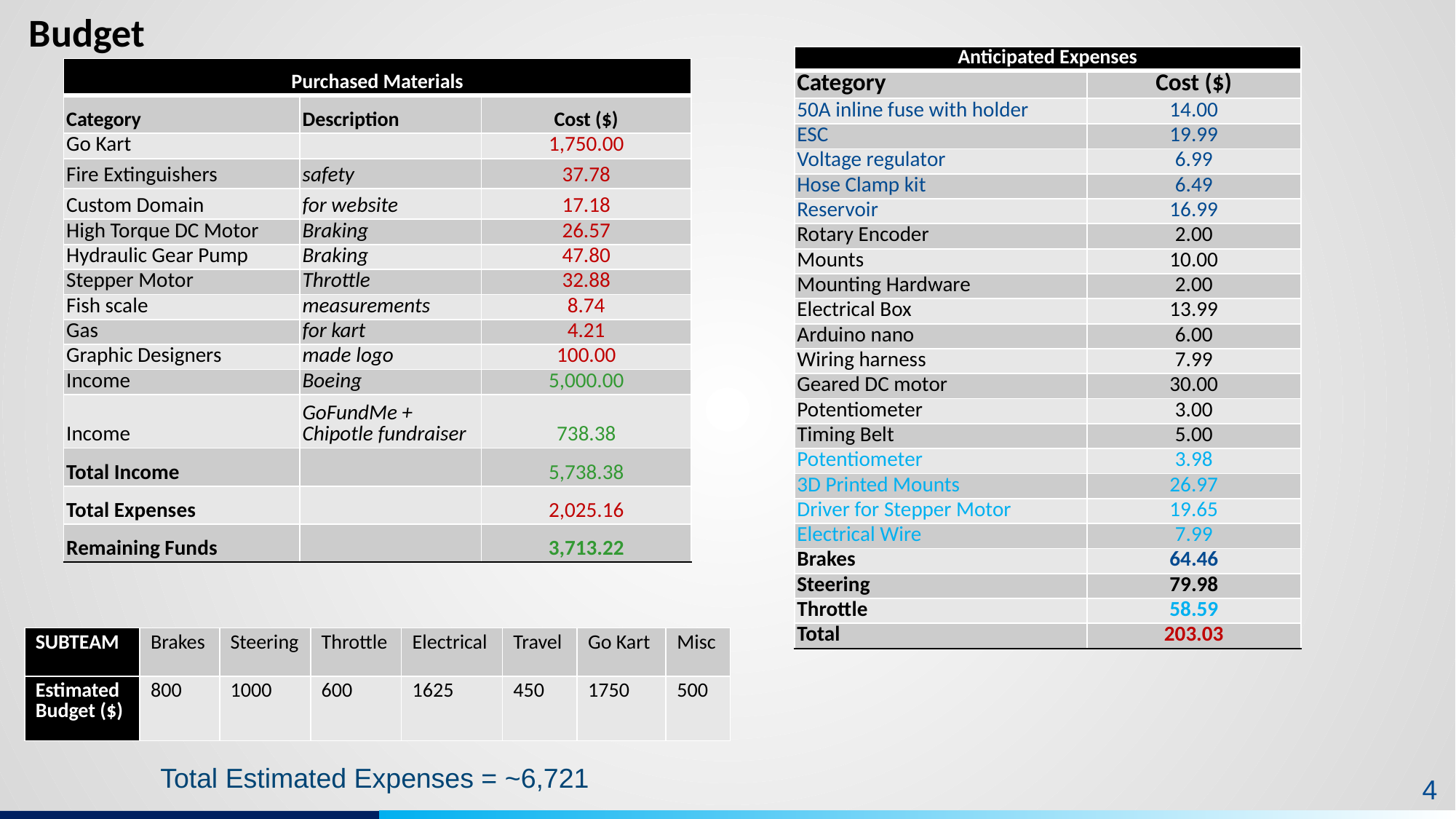

Budget
| Anticipated Expenses |  |
| --- | --- |
| Category | Cost ($) |
| 50A inline fuse with holder | 14.00 |
| ESC | 19.99 |
| Voltage regulator | 6.99 |
| Hose Clamp kit | 6.49 |
| Reservoir | 16.99 |
| Rotary Encoder | 2.00 |
| Mounts | 10.00 |
| Mounting Hardware | 2.00 |
| Electrical Box | 13.99 |
| Arduino nano | 6.00 |
| Wiring harness | 7.99 |
| Geared DC motor | 30.00 |
| Potentiometer | 3.00 |
| Timing Belt | 5.00 |
| Potentiometer | 3.98 |
| 3D Printed Mounts | 26.97 |
| Driver for Stepper Motor | 19.65 |
| Electrical Wire | 7.99 |
| Brakes | 64.46 |
| Steering | 79.98 |
| Throttle | 58.59 |
| Total | 203.03 |
| Purchased Materials |  |  |
| --- | --- | --- |
| Category | Description | Cost ($) |
| Go Kart |  | 1,750.00 |
| Fire Extinguishers | safety | 37.78 |
| Custom Domain | for website | 17.18 |
| High Torque DC Motor | Braking | 26.57 |
| Hydraulic Gear Pump | Braking | 47.80 |
| Stepper Motor | Throttle | 32.88 |
| Fish scale | measurements | 8.74 |
| Gas | for kart | 4.21 |
| Graphic Designers | made logo | 100.00 |
| Income | Boeing | 5,000.00 |
| Income | GoFundMe + Chipotle fundraiser | 738.38 |
| Total Income |  | 5,738.38 |
| Total Expenses |  | 2,025.16 |
| Remaining Funds |  | 3,713.22 |
| SUBTEAM | Brakes | Steering | Throttle | Electrical | Travel | Go Kart | Misc |
| --- | --- | --- | --- | --- | --- | --- | --- |
| Estimated Budget ($) | 800 | 1000 | 600 | 1625 | 450 | 1750 | 500 |
Total Estimated Expenses = ~6,721
4